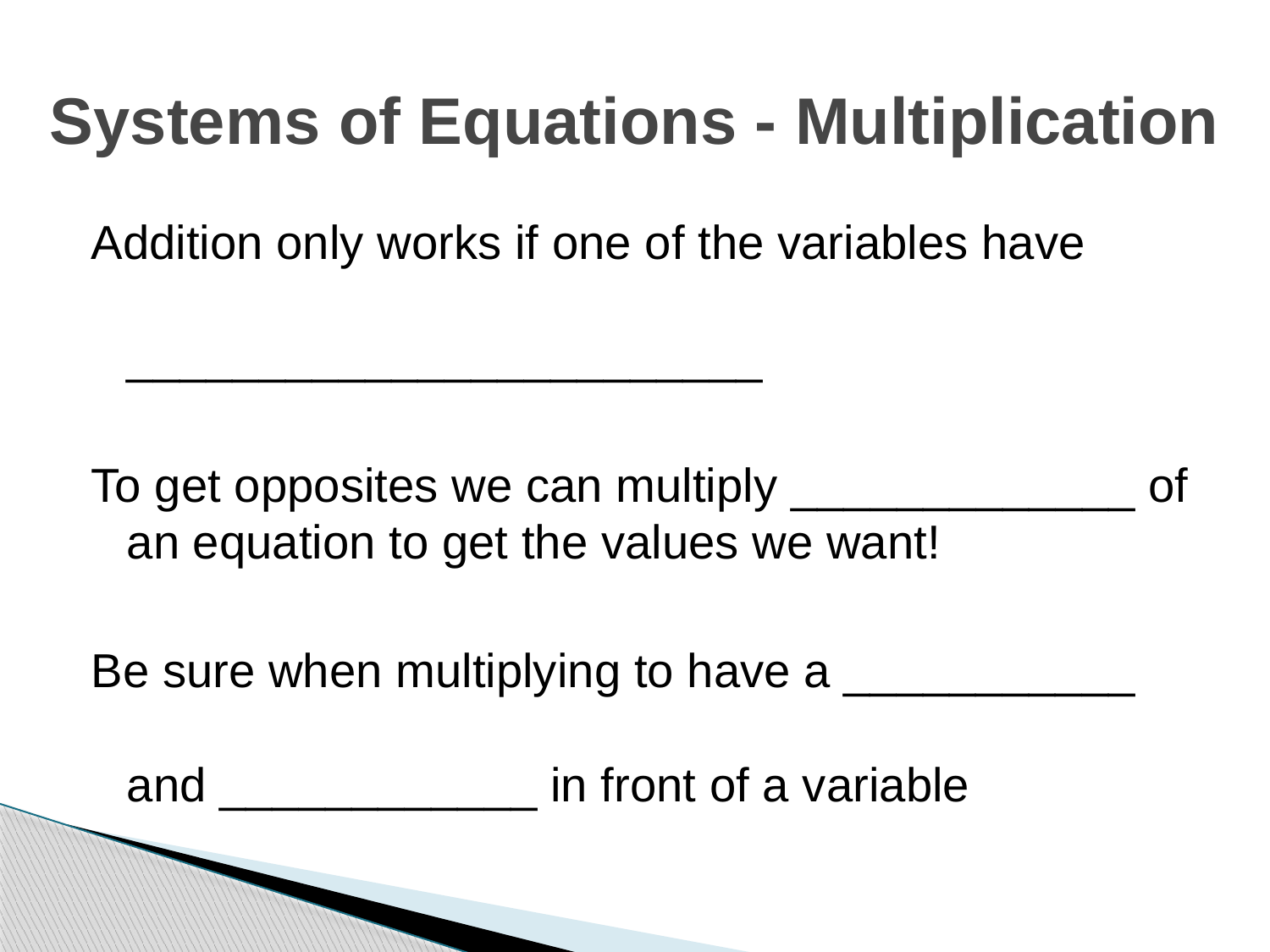

# Systems of Equations - Multiplication
Addition only works if one of the variables have
________________________

To get opposites we can multiply _____________ of an equation to get the values we want!

Be sure when multiplying to have a ___________
and ____________ in front of a variable